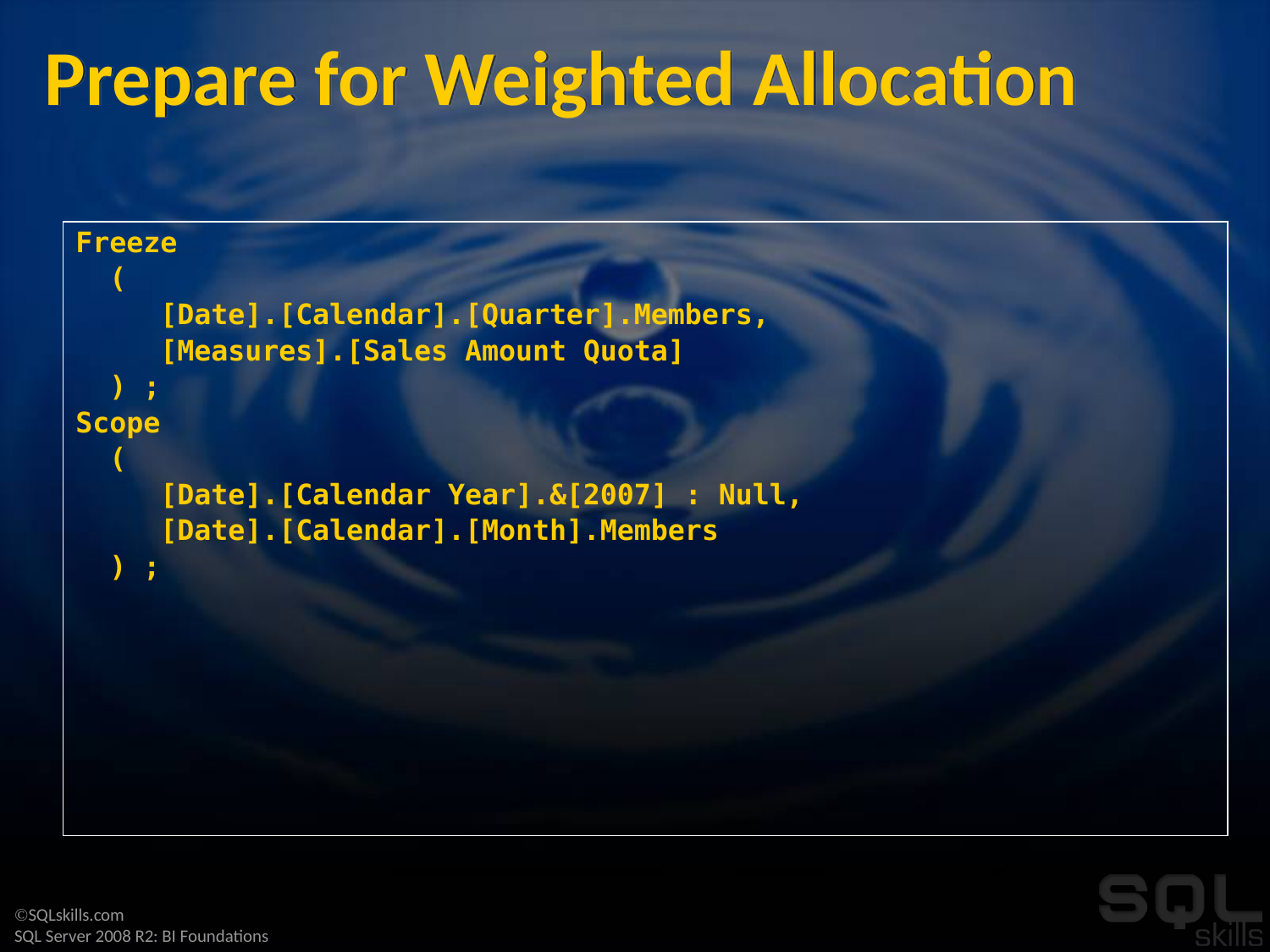

# Prepare for Weighted Allocation
Freeze
  (
     [Date].[Calendar].[Quarter].Members,
     [Measures].[Sales Amount Quota]
  ) ;
Scope
  (
     [Date].[Calendar Year].&[2007] : Null,
     [Date].[Calendar].[Month].Members
  ) ;